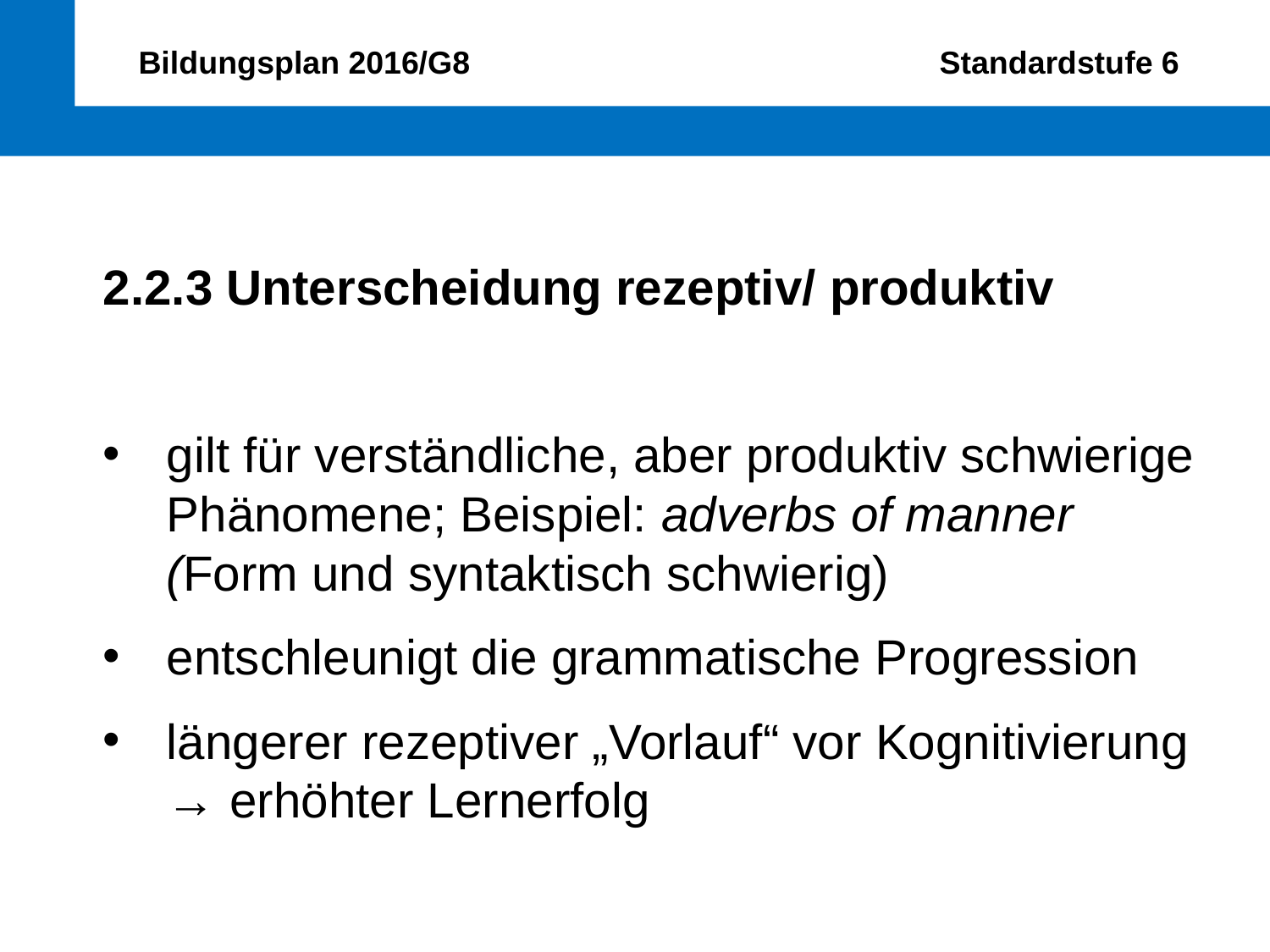

Bildungsplan 2016/G8                                                     Standardstufe 6

2.2.3 Unterscheidung rezeptiv/ produktiv

gilt für verständliche, aber produktiv schwierige Phänomene; Beispiel: adverbs of manner (Form und syntaktisch schwierig)
entschleunigt die grammatische Progression
längerer rezeptiver „Vorlauf“ vor Kognitivierung → erhöhter Lernerfolg